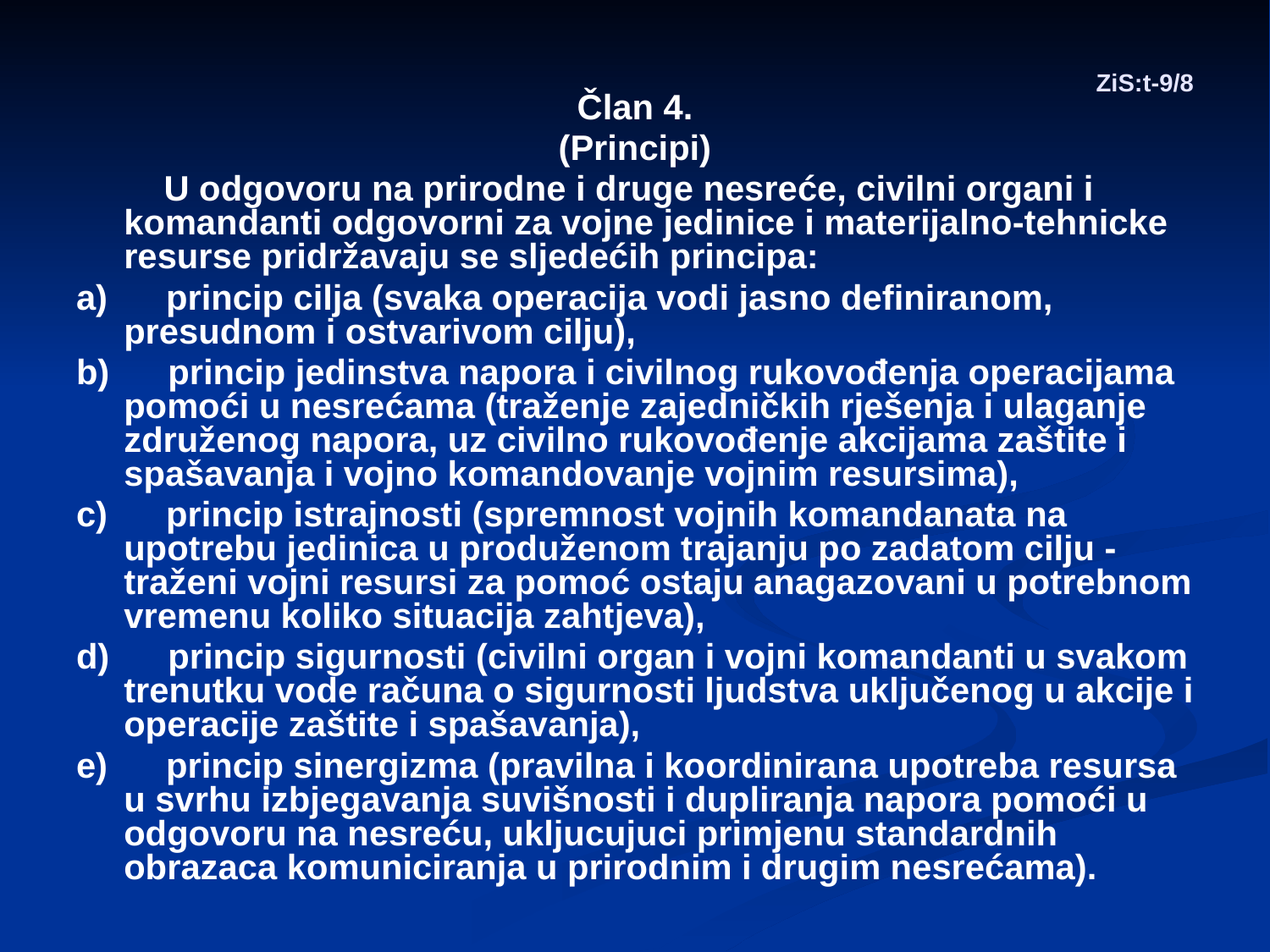

# ZiS:t-9/8
Član 4.
(Principi)
         U odgovoru na prirodne i druge nesreće, civilni organi i komandanti odgovorni za vojne jedinice i materijalno-tehnicke resurse pridržavaju se sljedećih principa:
a)      princip cilja (svaka operacija vodi jasno definiranom, presudnom i ostvarivom cilju),
b)      princip jedinstva napora i civilnog rukovođenja operacijama pomoći u nesrećama (traženje zajedničkih rješenja i ulaganje združenog napora, uz civilno rukovođenje akcijama zaštite i spašavanja i vojno komandovanje vojnim resursima),
c)      princip istrajnosti (spremnost vojnih komandanata na upotrebu jedinica u produženom trajanju po zadatom cilju - traženi vojni resursi za pomoć ostaju anagazovani u potrebnom vremenu koliko situacija zahtjeva),
d)      princip sigurnosti (civilni organ i vojni komandanti u svakom trenutku vode računa o sigurnosti ljudstva uključenog u akcije i operacije zaštite i spašavanja),
e)      princip sinergizma (pravilna i koordinirana upotreba resursa u svrhu izbjegavanja suvišnosti i dupliranja napora pomoći u odgovoru na nesreću, ukljucujuci primjenu standardnih obrazaca komuniciranja u prirodnim i drugim nesrećama).